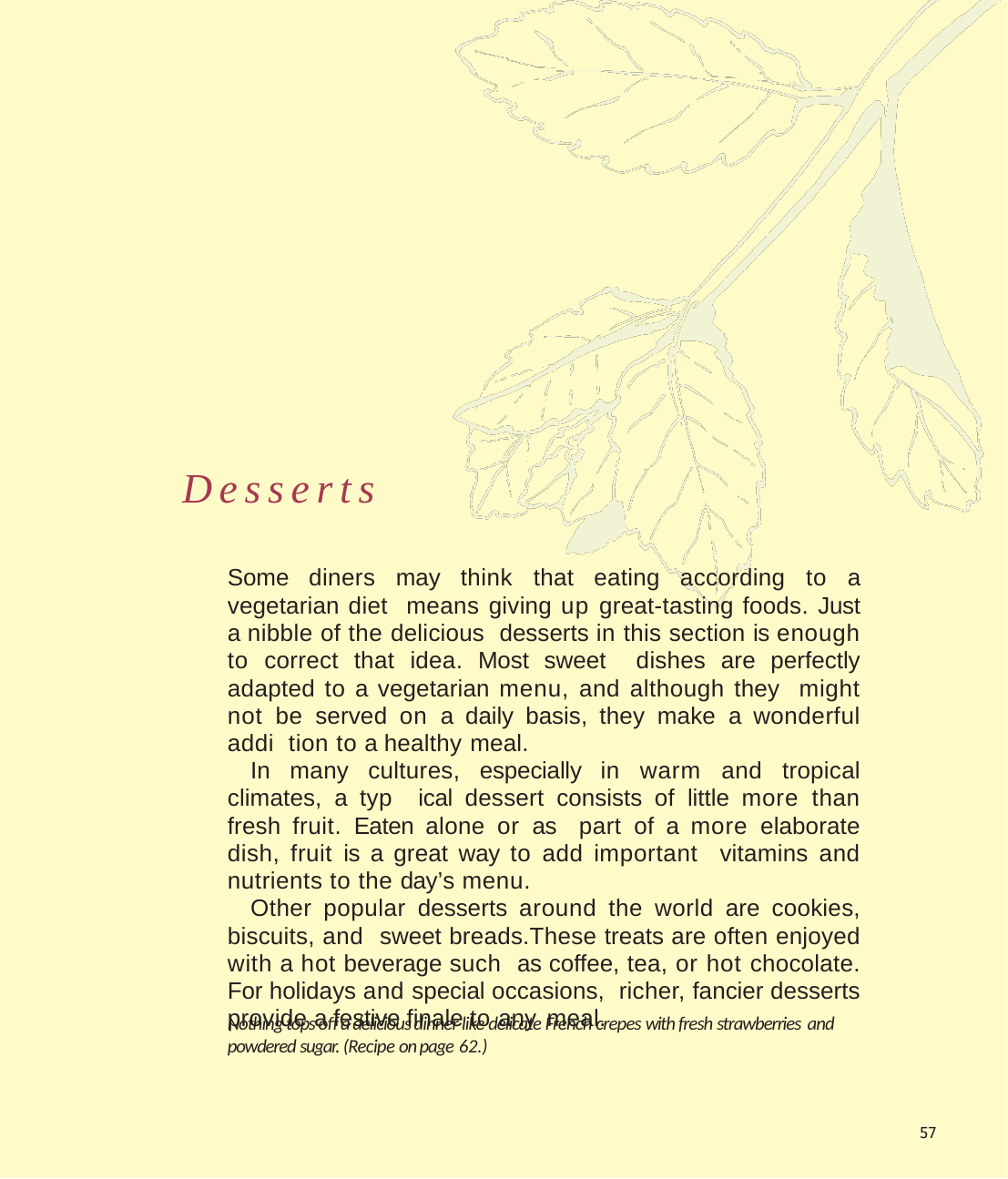

# Desserts
Some diners may think that eating according to a vegetarian diet  means giving up great-tasting foods. Just a nibble of the delicious  desserts in this section is enough to correct that idea. Most sweet  dishes are perfectly adapted to a vegetarian menu, and although they  might not be served on a daily basis, they make a wonderful addi­  tion to a healthy meal.
In many cultures, especially in warm and tropical climates, a typ­  ical dessert consists of little more than fresh fruit. Eaten alone or as  part of a more elaborate dish, fruit is a great way to add important  vitamins and nutrients to the day’s menu.
Other popular desserts around the world are cookies, biscuits, and  sweet breads.These treats are often enjoyed with a hot beverage such  as coffee, tea, or hot chocolate. For holidays and special occasions,  richer, fancier desserts provide a festive finale to any meal.
Nothing tops off a delicious dinner like delicate French crepes with fresh strawberries  and powdered sugar. (Recipe on page 62.)
57